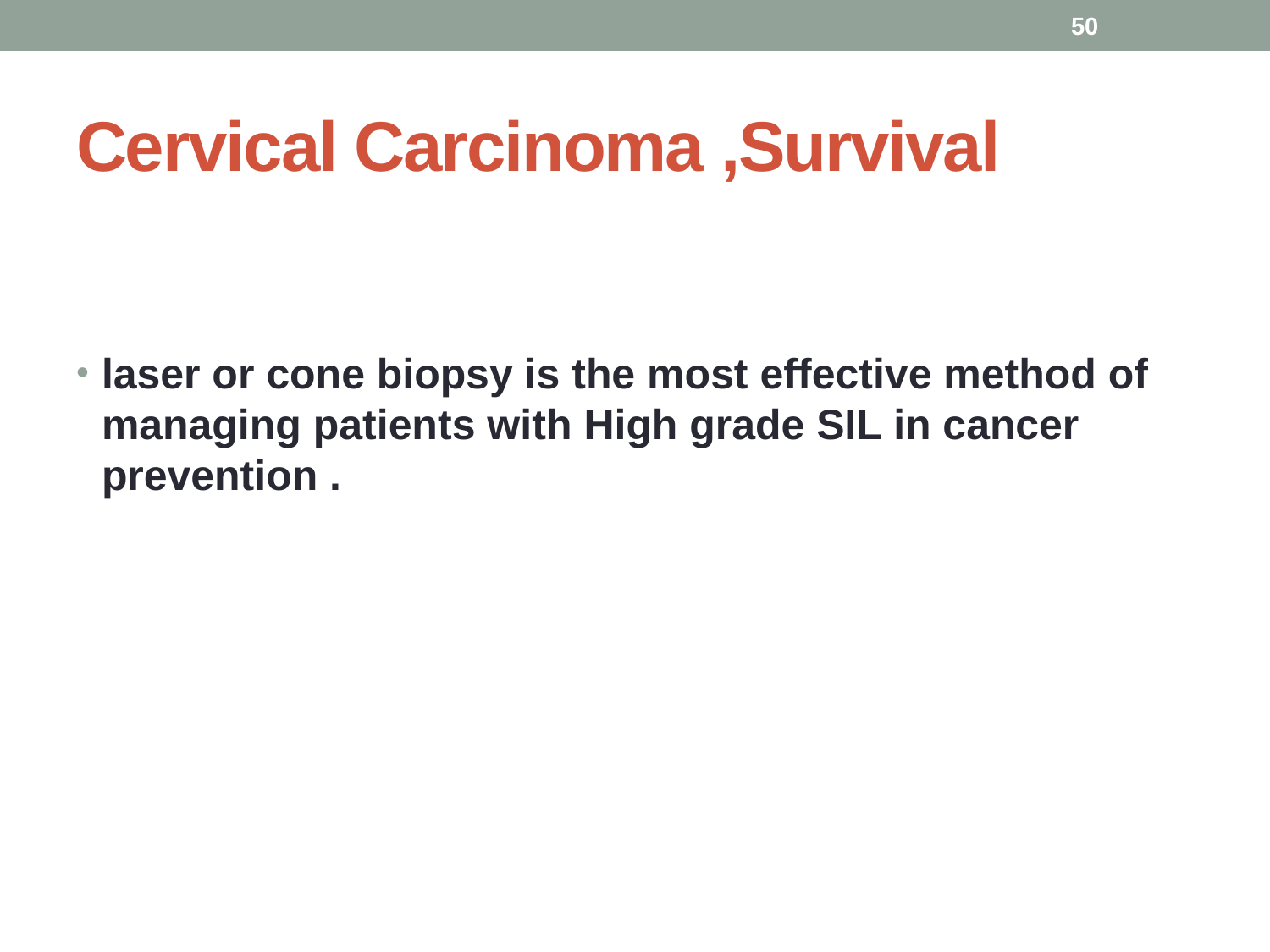

50
# Cervical Carcinoma ,Survival

laser or cone biopsy is the most effective method of managing patients with High grade SIL in cancer prevention .